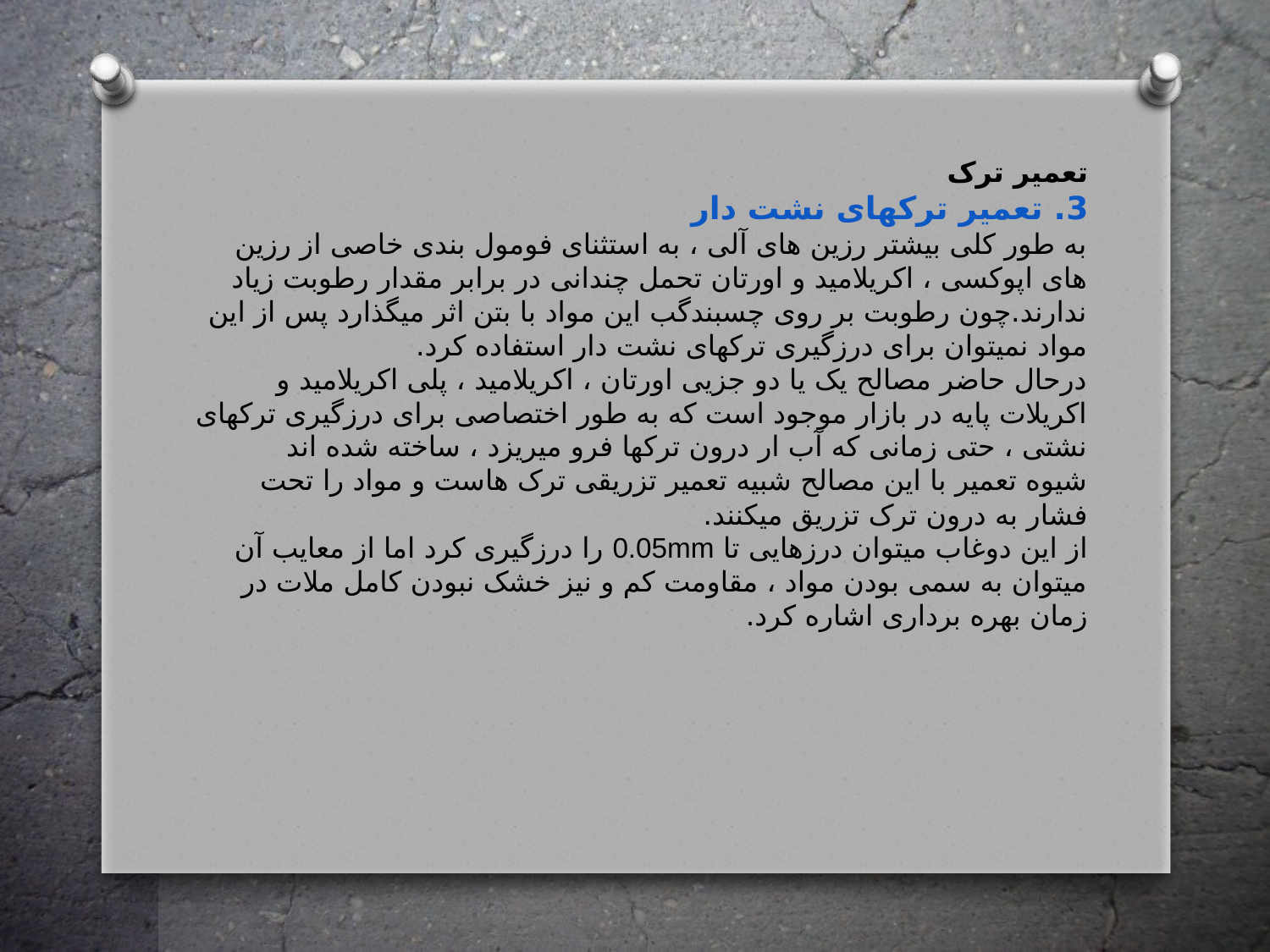

تعمیر ترک
3. تعمیر ترکهای نشت دار
به طور کلی بیشتر رزین های آلی ، به استثنای فومول بندی خاصی از رزین های اپوکسی ، اکریلامید و اورتان تحمل چندانی در برابر مقدار رطوبت زیاد ندارند.چون رطوبت بر روی چسبندگب این مواد با بتن اثر میگذارد پس از این مواد نمیتوان برای درزگیری ترکهای نشت دار استفاده کرد.
درحال حاضر مصالح یک یا دو جزیی اورتان ، اکریلامید ، پلی اکریلامید و اکریلات پایه در بازار موجود است که به طور اختصاصی برای درزگیری ترکهای نشتی ، حتی زمانی که آب ار درون ترکها فرو میریزد ، ساخته شده اند
شیوه تعمیر با این مصالح شبیه تعمیر تزریقی ترک هاست و مواد را تحت فشار به درون ترک تزریق میکنند.
از این دوغاب میتوان درزهایی تا 0.05mm را درزگیری کرد اما از معایب آن میتوان به سمی بودن مواد ، مقاومت کم و نیز خشک نبودن کامل ملات در زمان بهره برداری اشاره کرد.